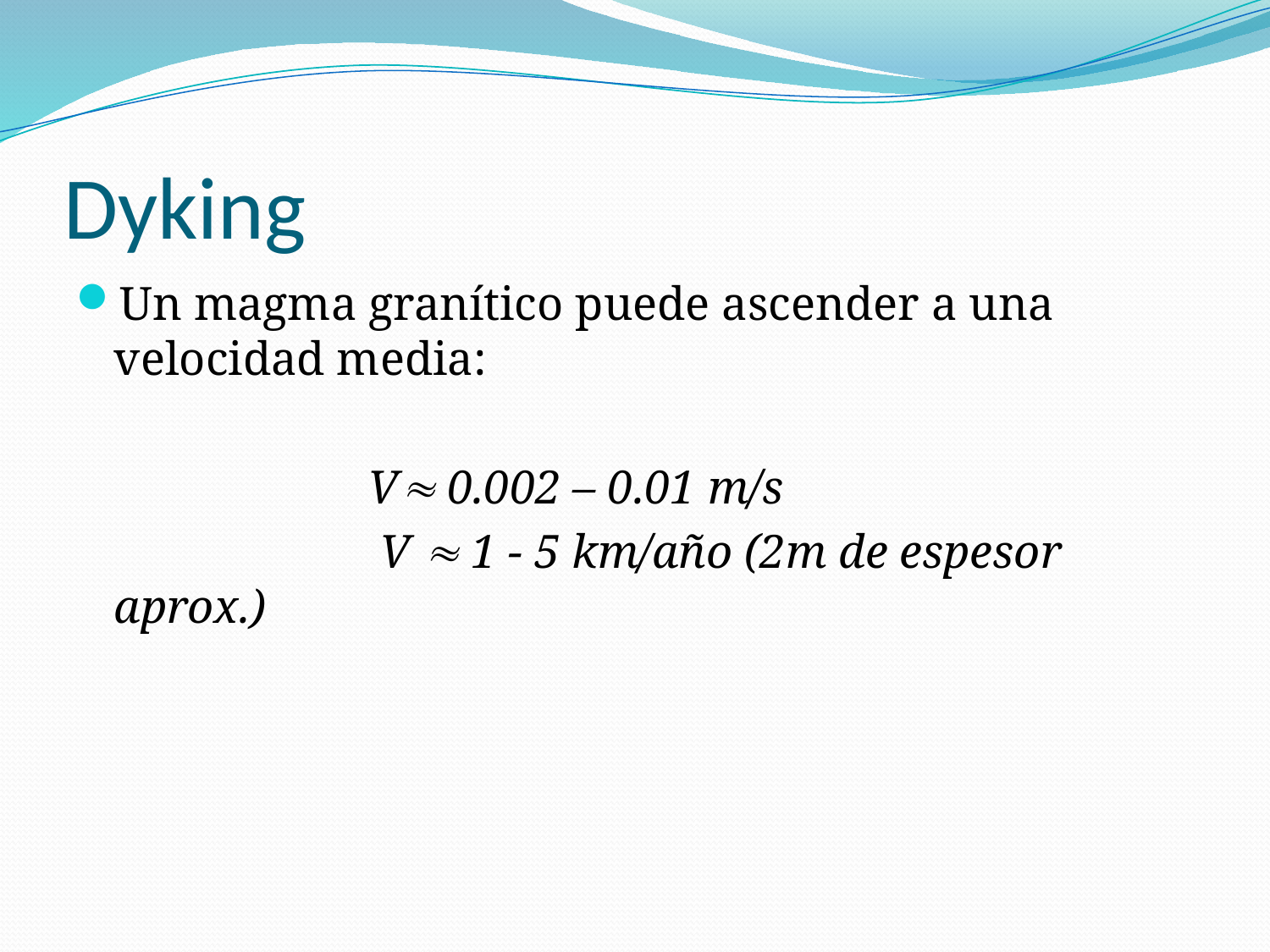

# Dyking
Un magma granítico puede ascender a una velocidad media:

			V≈ 0.002 – 0.01 m/s
			 V ≈ 1 - 5 km/año (2m de espesor aprox.)